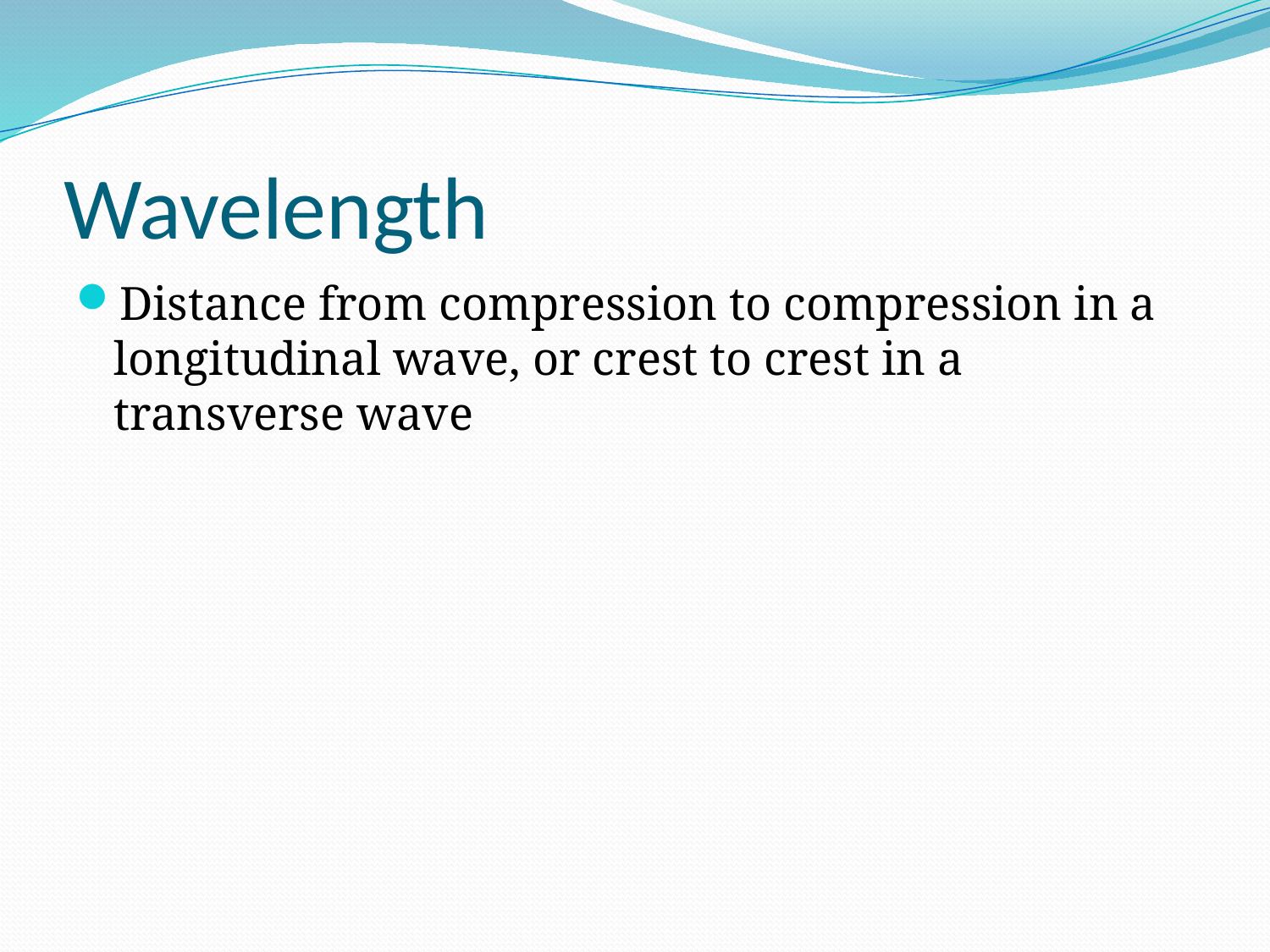

# Wavelength
Distance from compression to compression in a longitudinal wave, or crest to crest in a transverse wave